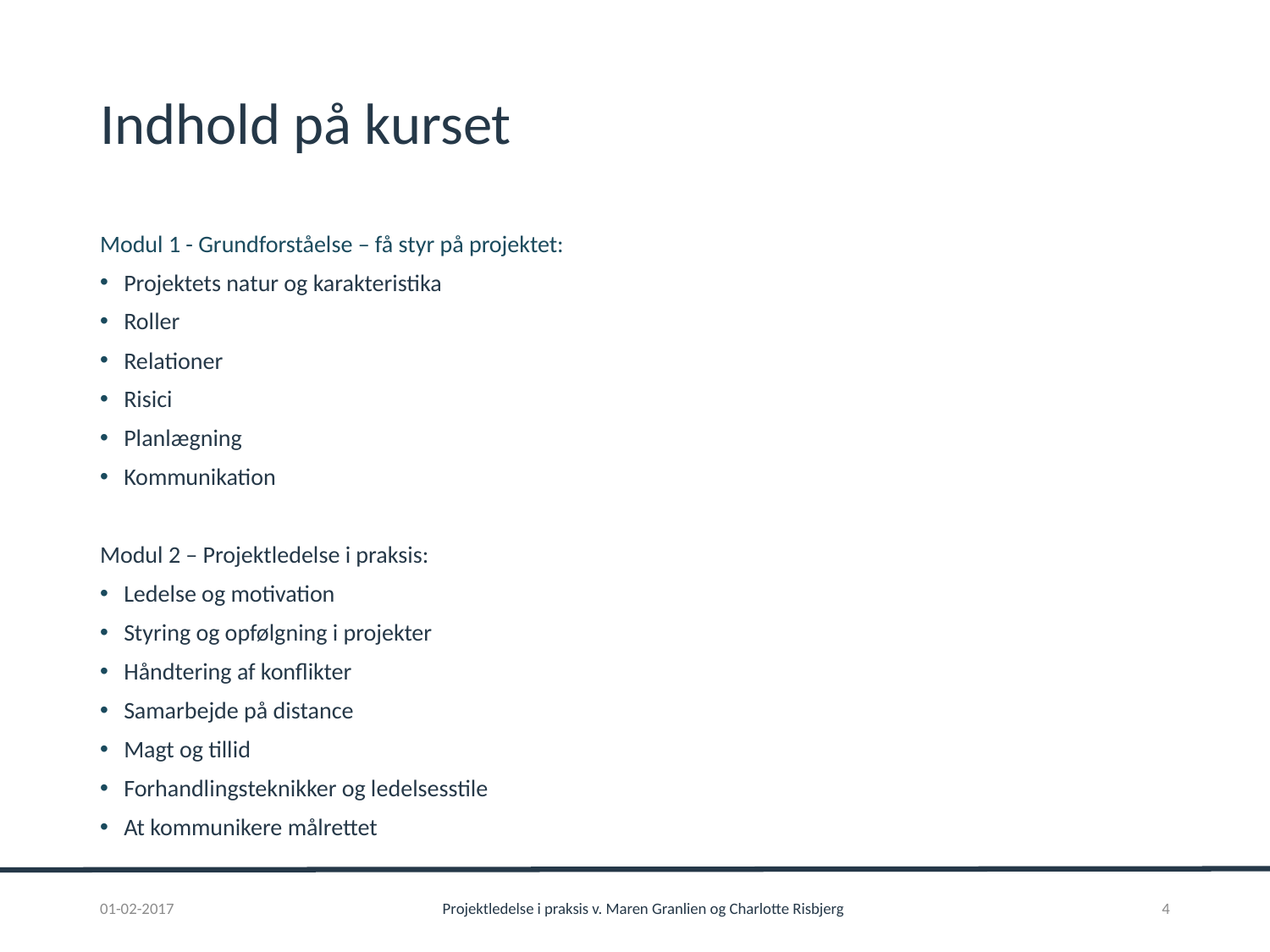

# Indhold på kurset
Modul 1 - Grundforståelse – få styr på projektet:
Projektets natur og karakteristika
Roller
Relationer
Risici
Planlægning
Kommunikation

Modul 2 – Projektledelse i praksis:
Ledelse og motivation
Styring og opfølgning i projekter
Håndtering af konflikter
Samarbejde på distance
Magt og tillid
Forhandlingsteknikker og ledelsesstile
At kommunikere målrettet
01-02-2017
Projektledelse i praksis v. Maren Granlien og Charlotte Risbjerg
4